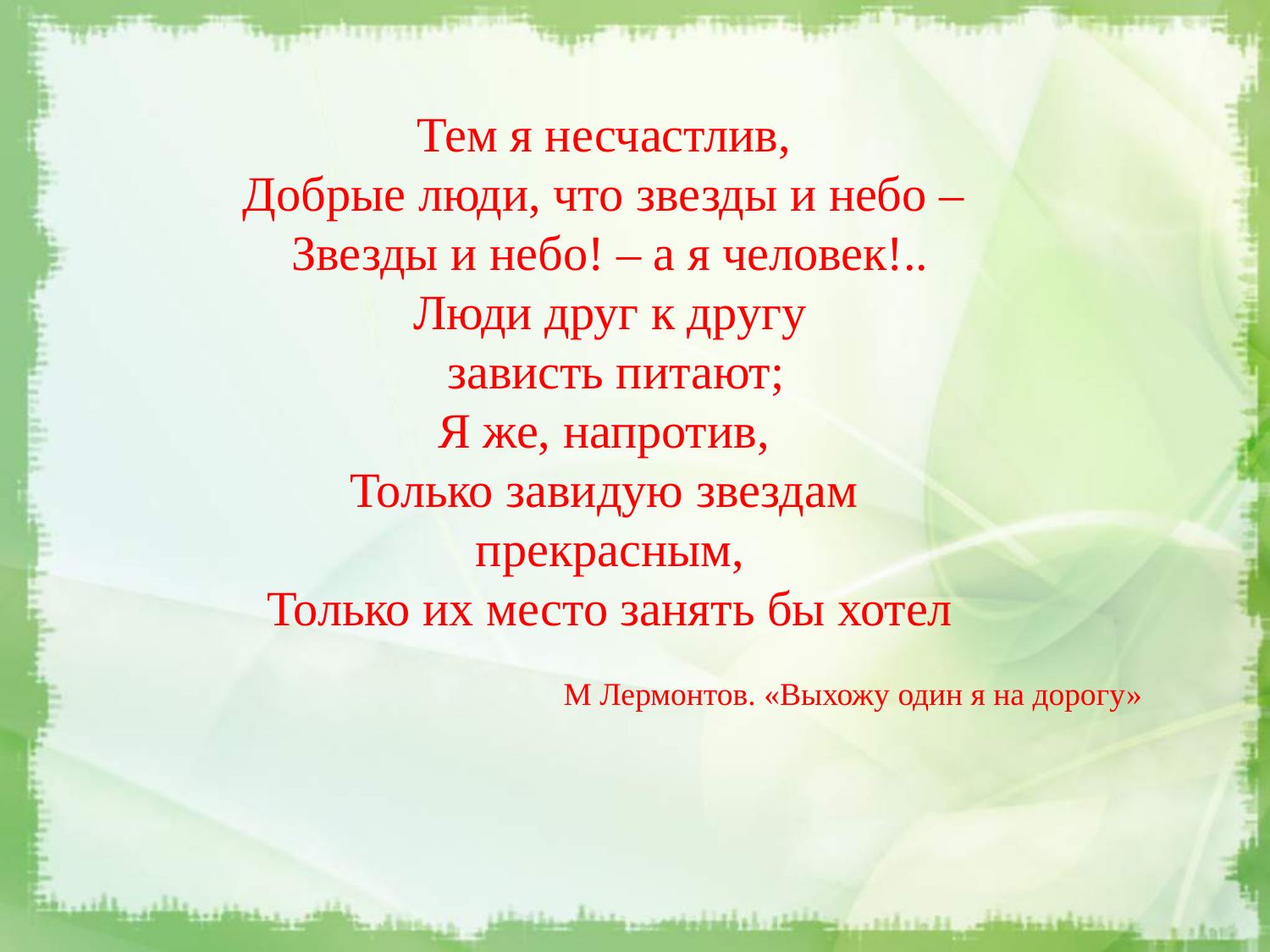

Тем я несчастлив,
Добрые люди, что звезды и небо –
Звезды и небо! – а я человек!..
Люди друг к другу
 зависть питают;
Я же, напротив,
Только завидую звездам
прекрасным,
Только их место занять бы хотел

М Лермонтов. «Выхожу один я на дорогу»